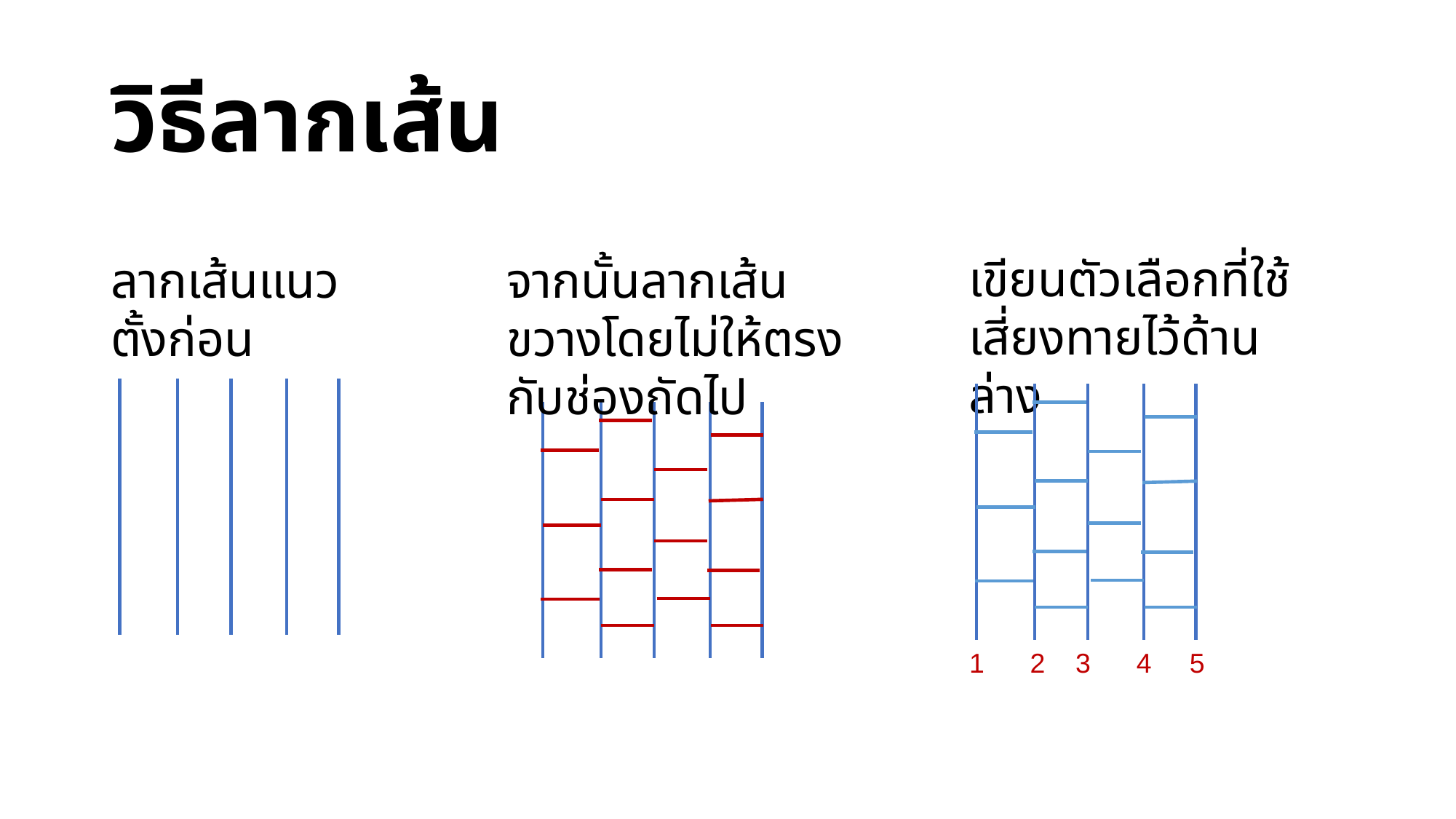

# วิธีลากเส้น
เขียนตัวเลือกที่ใช้เสี่ยงทายไว้ด้านล่าง
จากนั้นลากเส้นขวางโดยไม่ให้ตรงกับช่องถัดไป
ลากเส้นแนวตั้งก่อน
1      2    3      4     5